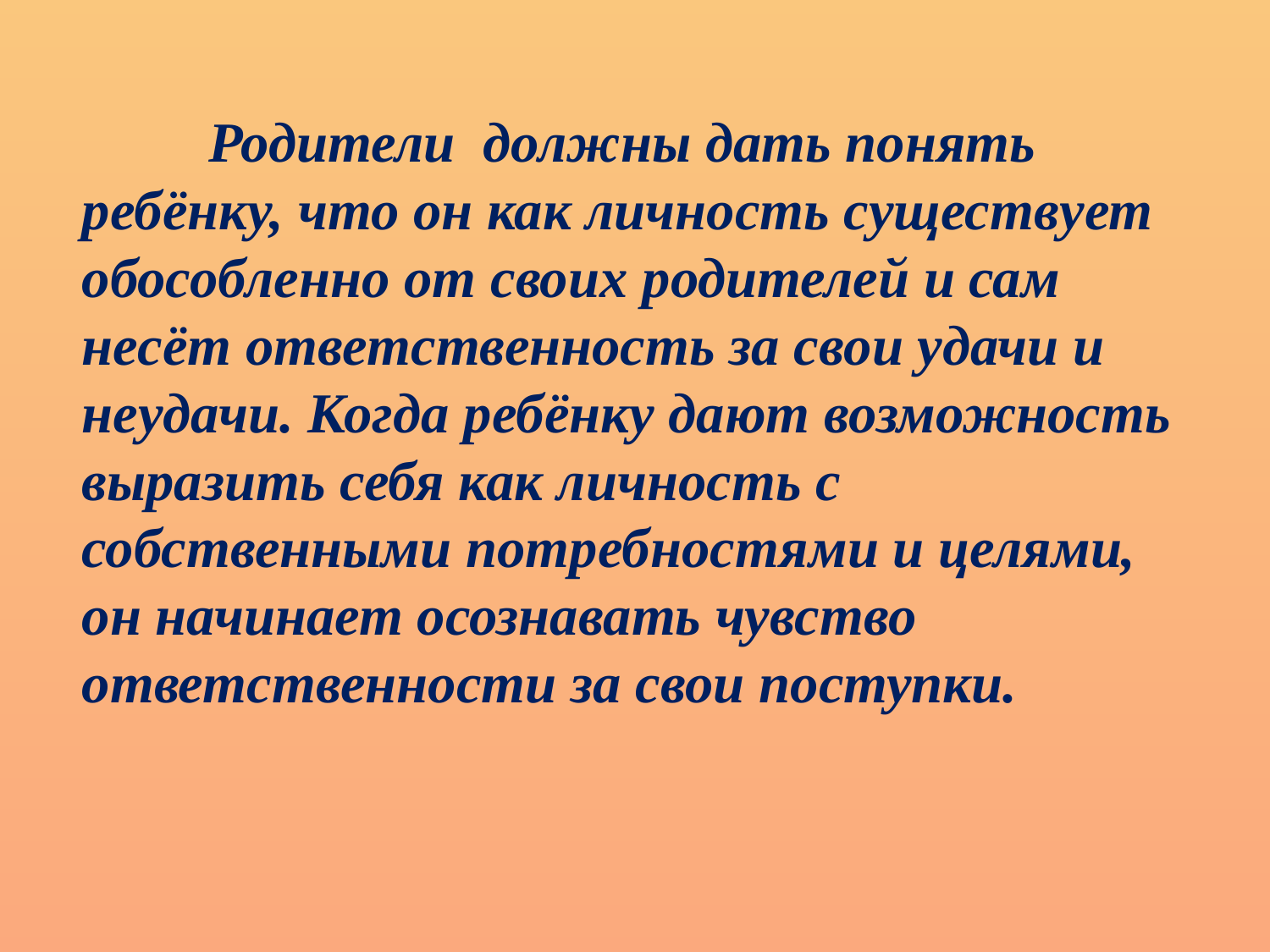

Родители  должны дать понять ребёнку, что он как личность существует обособленно от своих родителей и сам несёт ответственность за свои удачи и неудачи. Когда ребёнку дают возможность выразить себя как личность с собственными потребностями и целями, он начинает осознавать чувство ответственности за свои поступки.